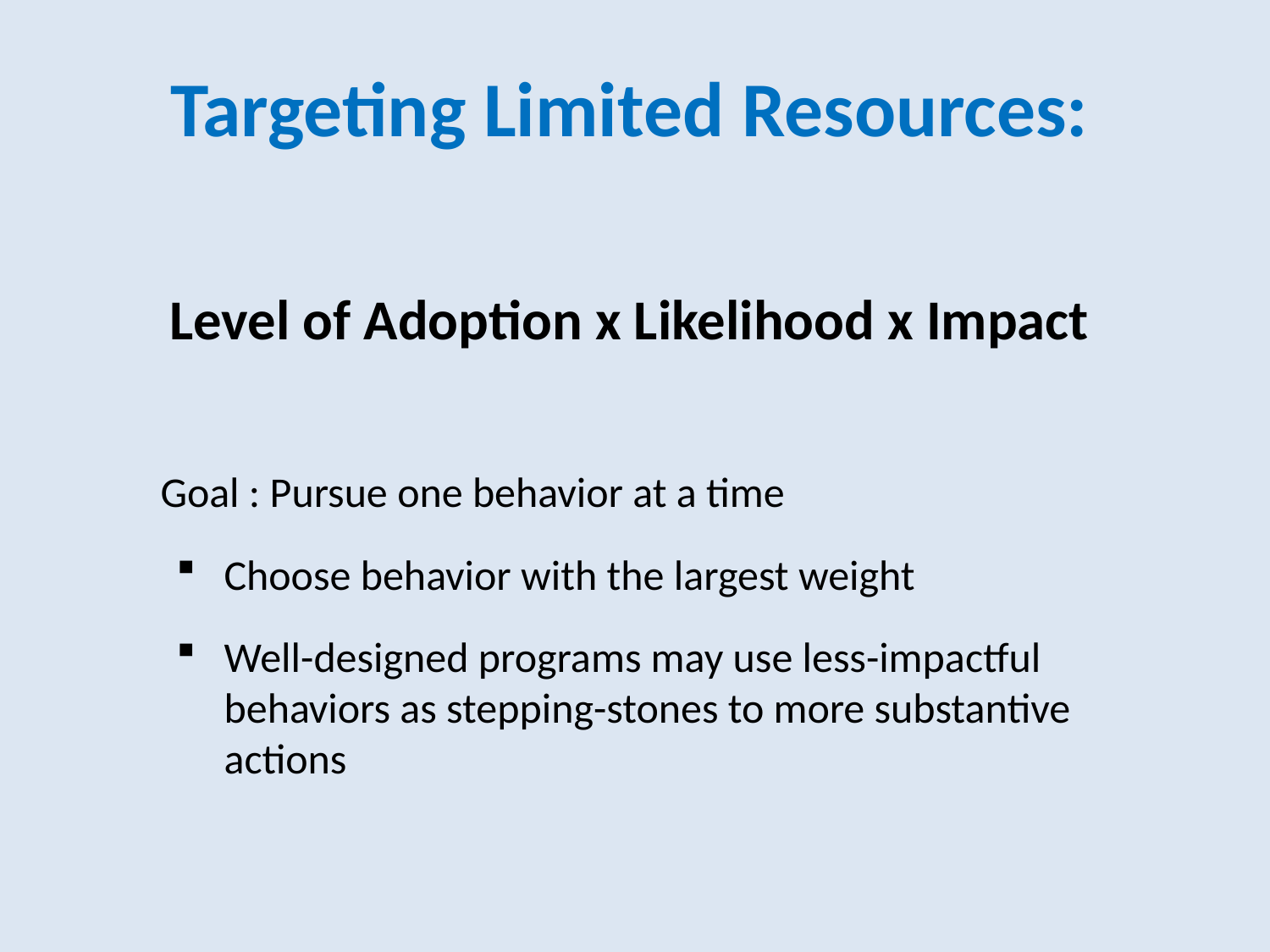

Targeting Limited Resources:

Level of Adoption x Likelihood x Impact

Goal : Pursue one behavior at a time
Choose behavior with the largest weight
Well-designed programs may use less-impactful behaviors as stepping-stones to more substantive actions